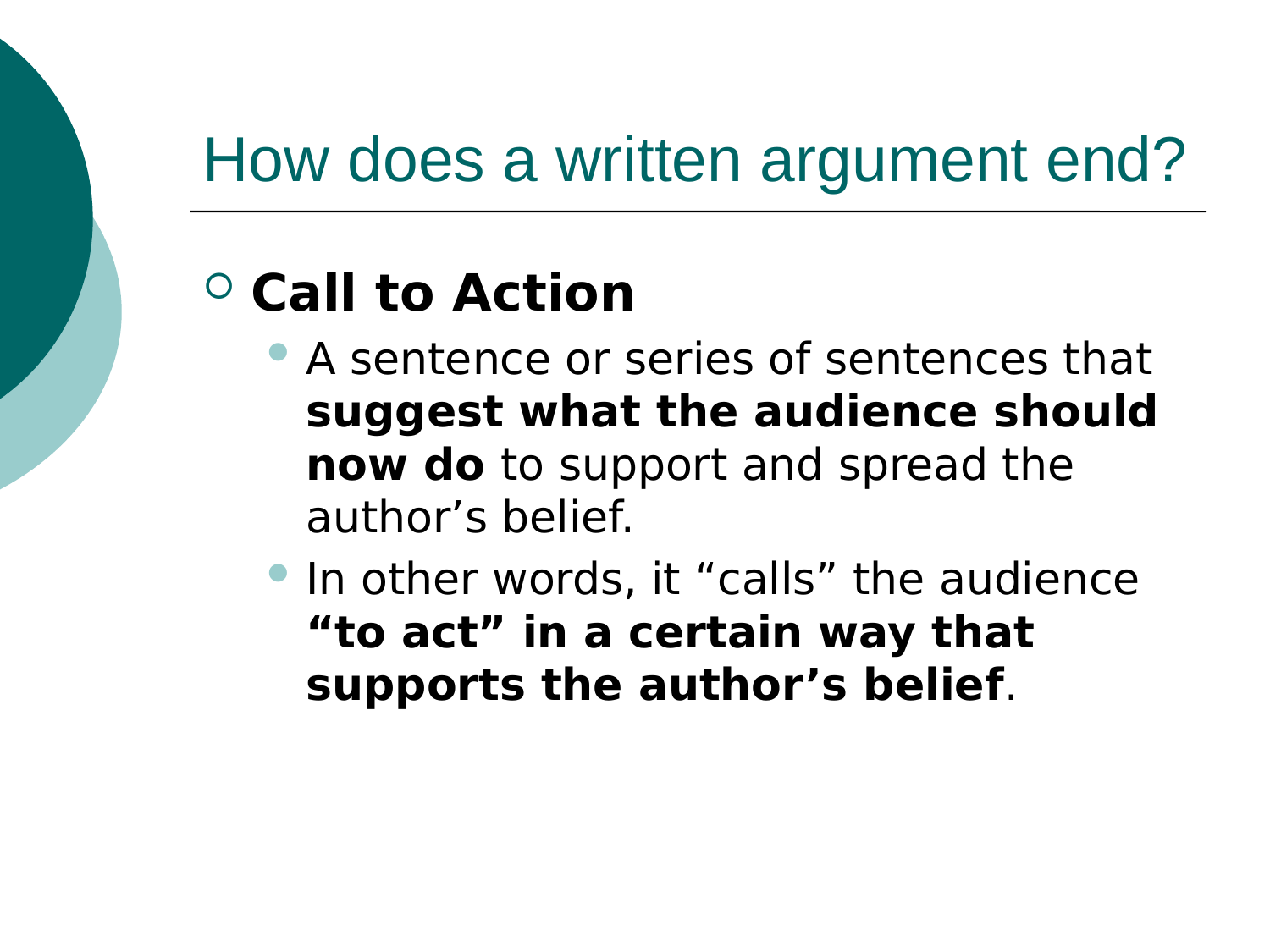

# How does a written argument end?
Call to Action
A sentence or series of sentences that suggest what the audience should now do to support and spread the author’s belief.
In other words, it “calls” the audience “to act” in a certain way that supports the author’s belief.